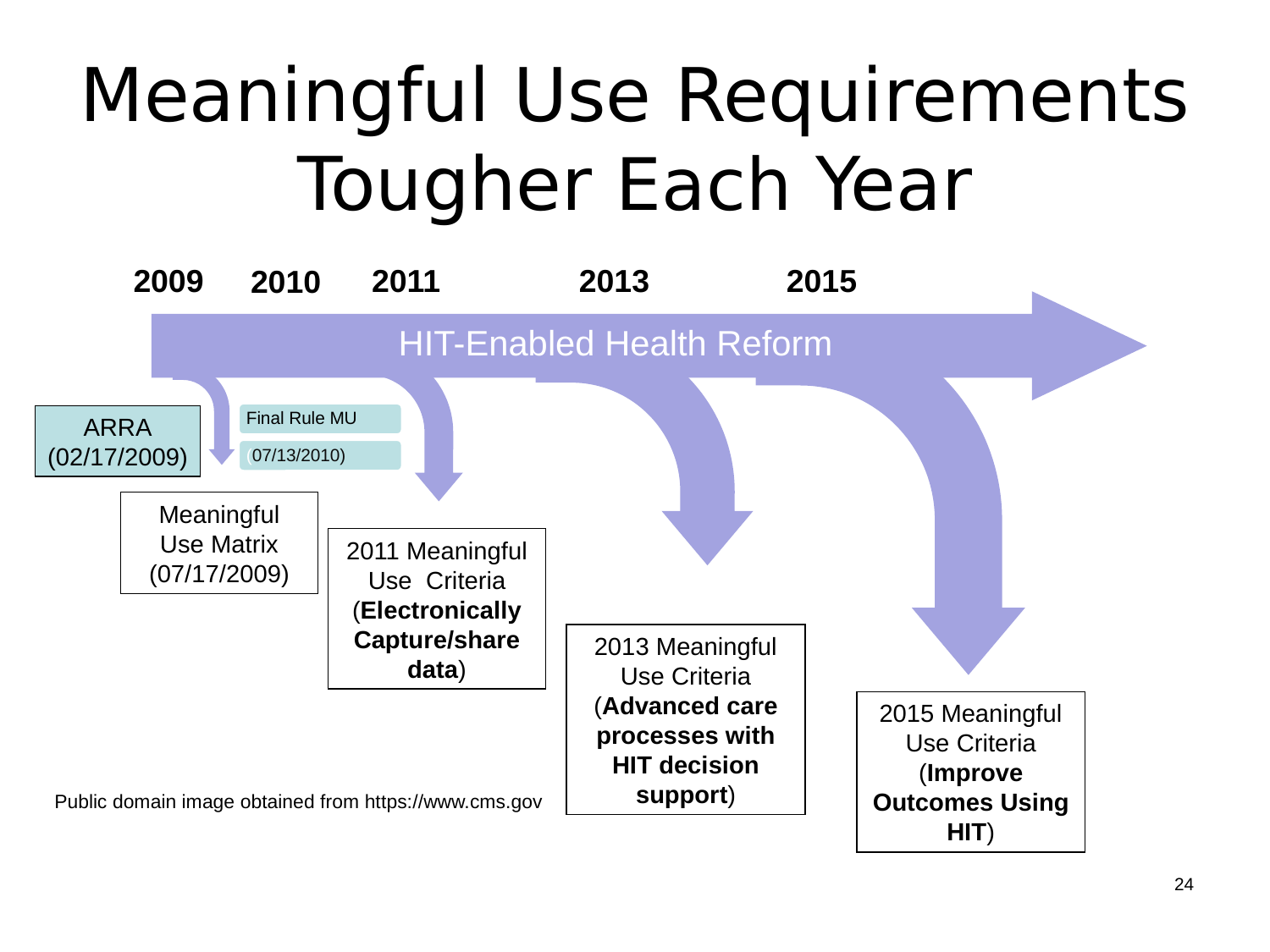

Meaningful Use Requirements Tougher Each Year
2009
2011
2013
2015
HIT-Enabled Health Reform

Meaningful Use Matrix
(07/17/2009)
2011 Meaningful Use  Criteria (Electronically Capture/share data)
2013 Meaningful Use Criteria
(Advanced care processes with HIT decision support)
2015 Meaningful Use Criteria (Improve Outcomes Using HIT)
2010
Final Rule MU
(07/13/2010)
ARRA
(02/17/2009)
Public domain image obtained from https://www.cms.gov
24